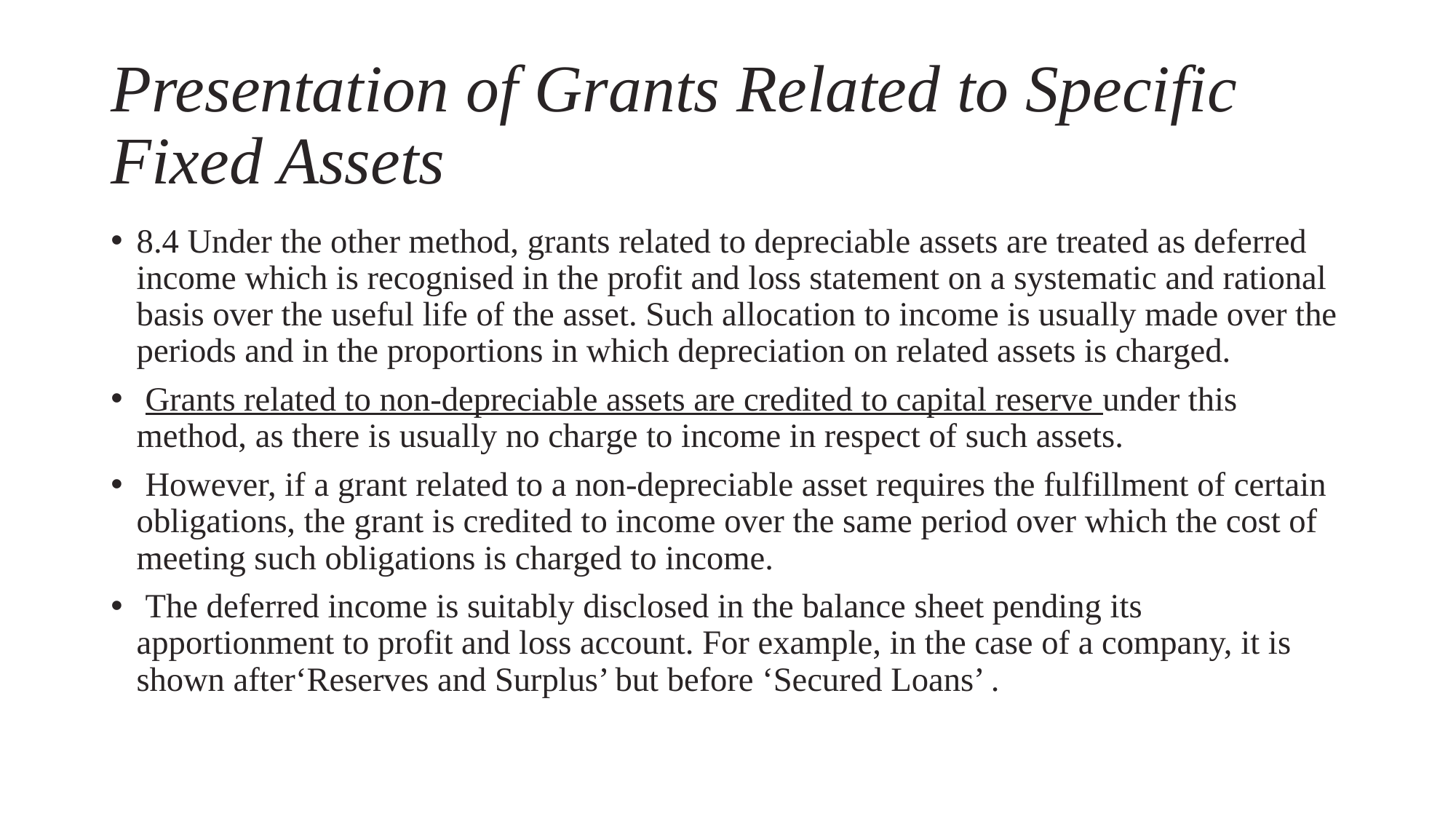

# Presentation of Grants Related to Specific Fixed Assets
8.4 Under the other method, grants related to depreciable assets are treated as deferred income which is recognised in the profit and loss statement on a systematic and rational basis over the useful life of the asset. Such allocation to income is usually made over the periods and in the proportions in which depreciation on related assets is charged.
 Grants related to non-depreciable assets are credited to capital reserve under this method, as there is usually no charge to income in respect of such assets.
 However, if a grant related to a non-depreciable asset requires the fulfillment of certain obligations, the grant is credited to income over the same period over which the cost of meeting such obligations is charged to income.
 The deferred income is suitably disclosed in the balance sheet pending its apportionment to profit and loss account. For example, in the case of a company, it is shown after‘Reserves and Surplus’ but before ‘Secured Loans’ .